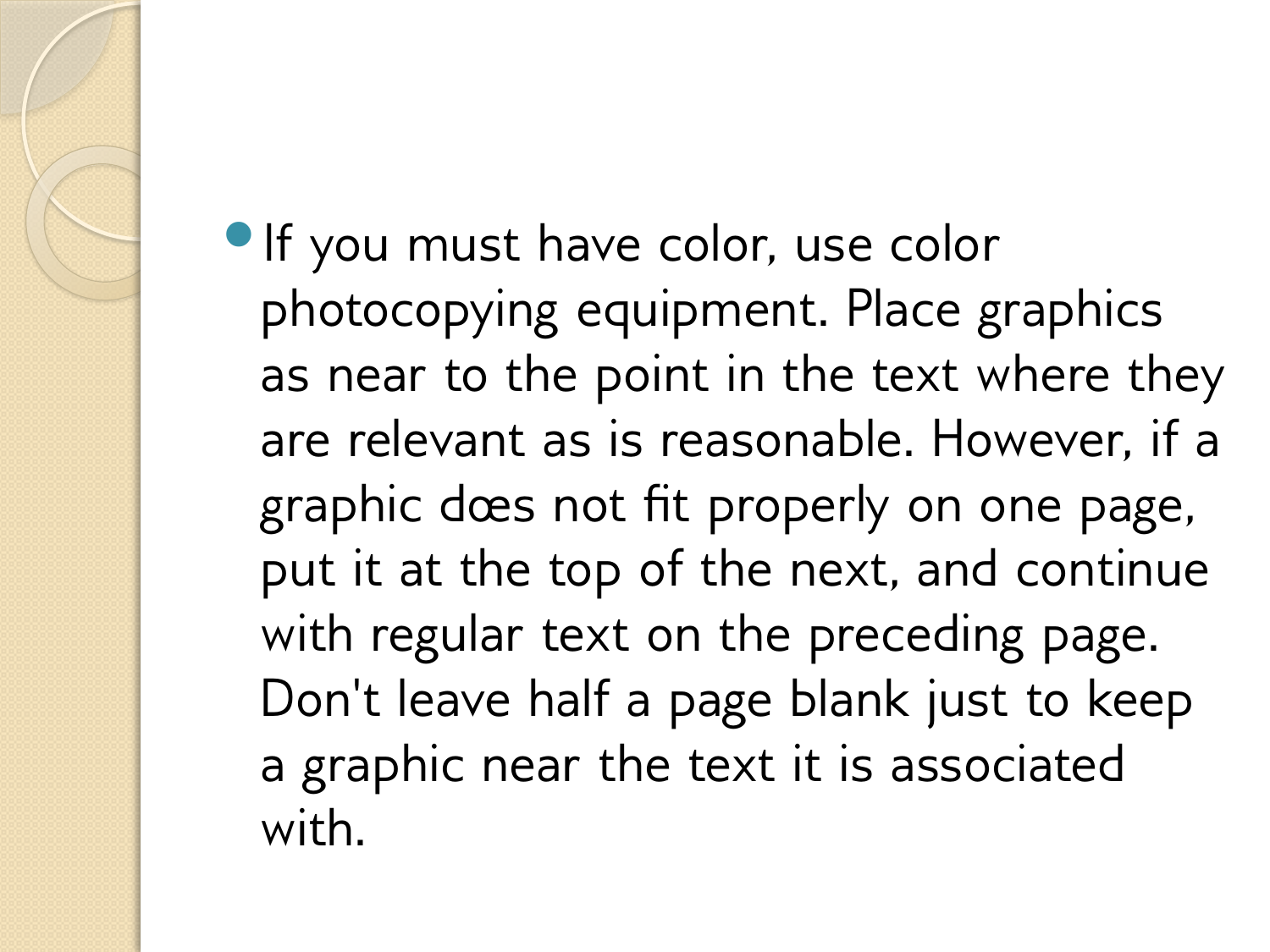

#
If you must have color, use color photocopying equipment. Place graphics as near to the point in the text where they are relevant as is reasonable. However, if a graphic does not fit properly on one page, put it at the top of the next, and continue with regular text on the preceding page. Don't leave half a page blank just to keep a graphic near the text it is associated with.